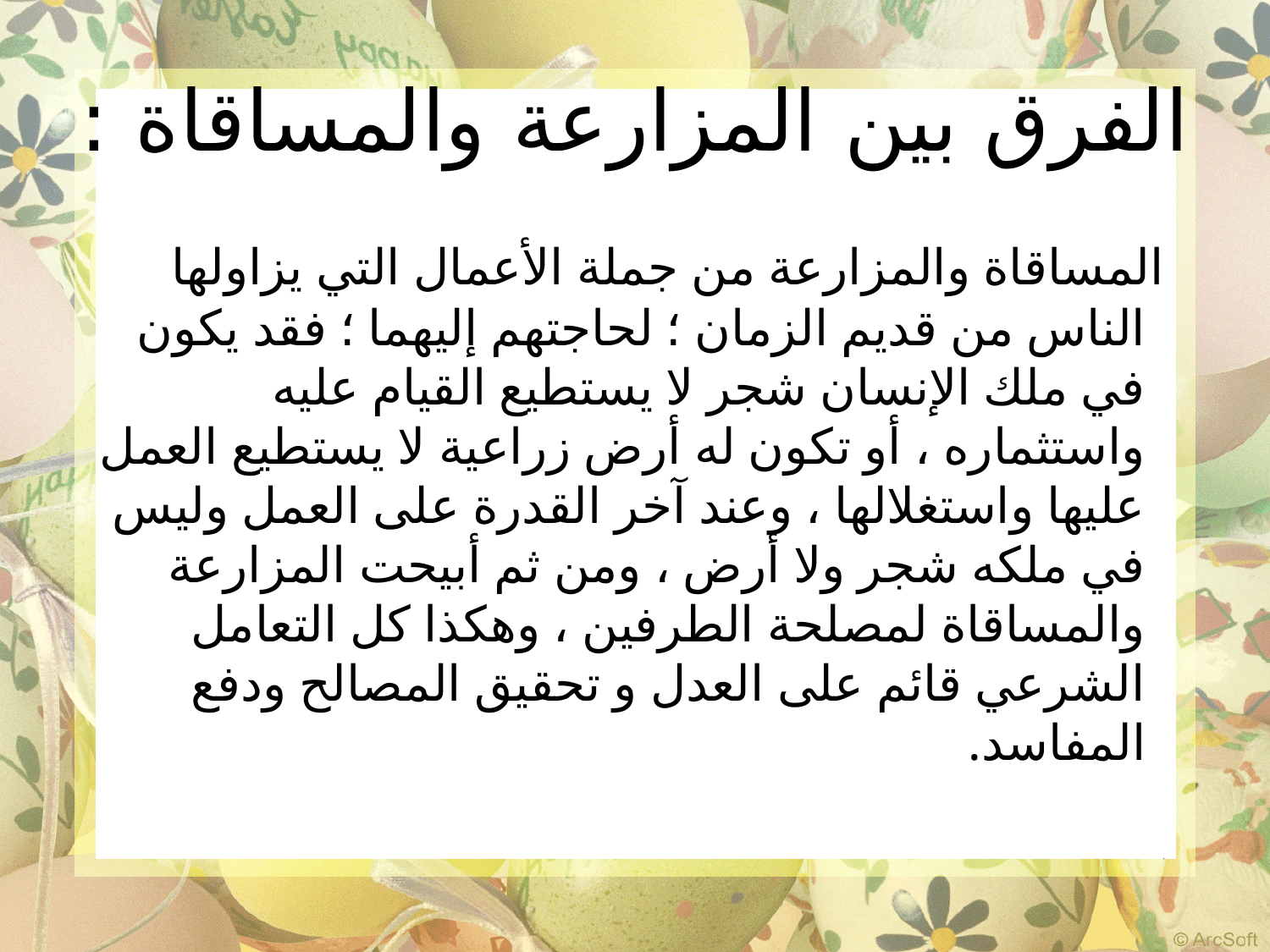

# الفرق بين المزارعة والمساقاة :
  المساقاة والمزارعة من جملة الأعمال التي يزاولها الناس من قديم الزمان ؛ لحاجتهم إليهما ؛ فقد يكون في ملك الإنسان شجر لا يستطيع القيام عليه واستثماره ، أو تكون له أرض زراعية لا يستطيع العمل عليها واستغلالها ، وعند آخر القدرة على العمل وليس في ملكه شجر ولا أرض ، ومن ثم أبيحت المزارعة والمساقاة لمصلحة الطرفين ، وهكذا كل التعامل الشرعي قائم على العدل و تحقيق المصالح ودفع  المفاسد.